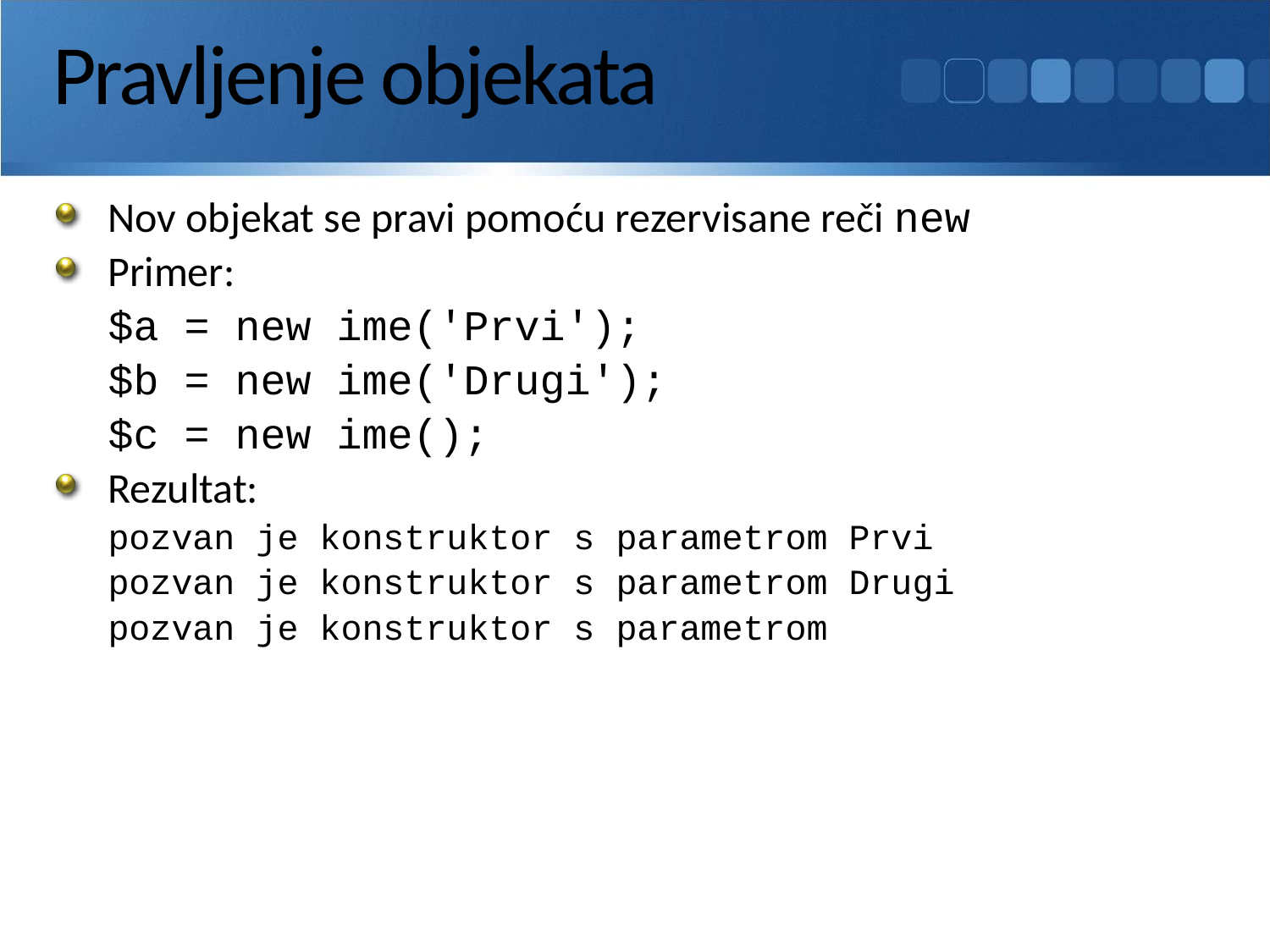

# Pravljenje objekata
Nov objekat se pravi pomoću rezervisane reči new
Primer:
	$a = new ime('Prvi');
	$b = new ime('Drugi');
	$c = new ime();
Rezultat:
	pozvan je konstruktor s parametrom Prvi
	pozvan je konstruktor s parametrom Drugi
	pozvan je konstruktor s parametrom

190